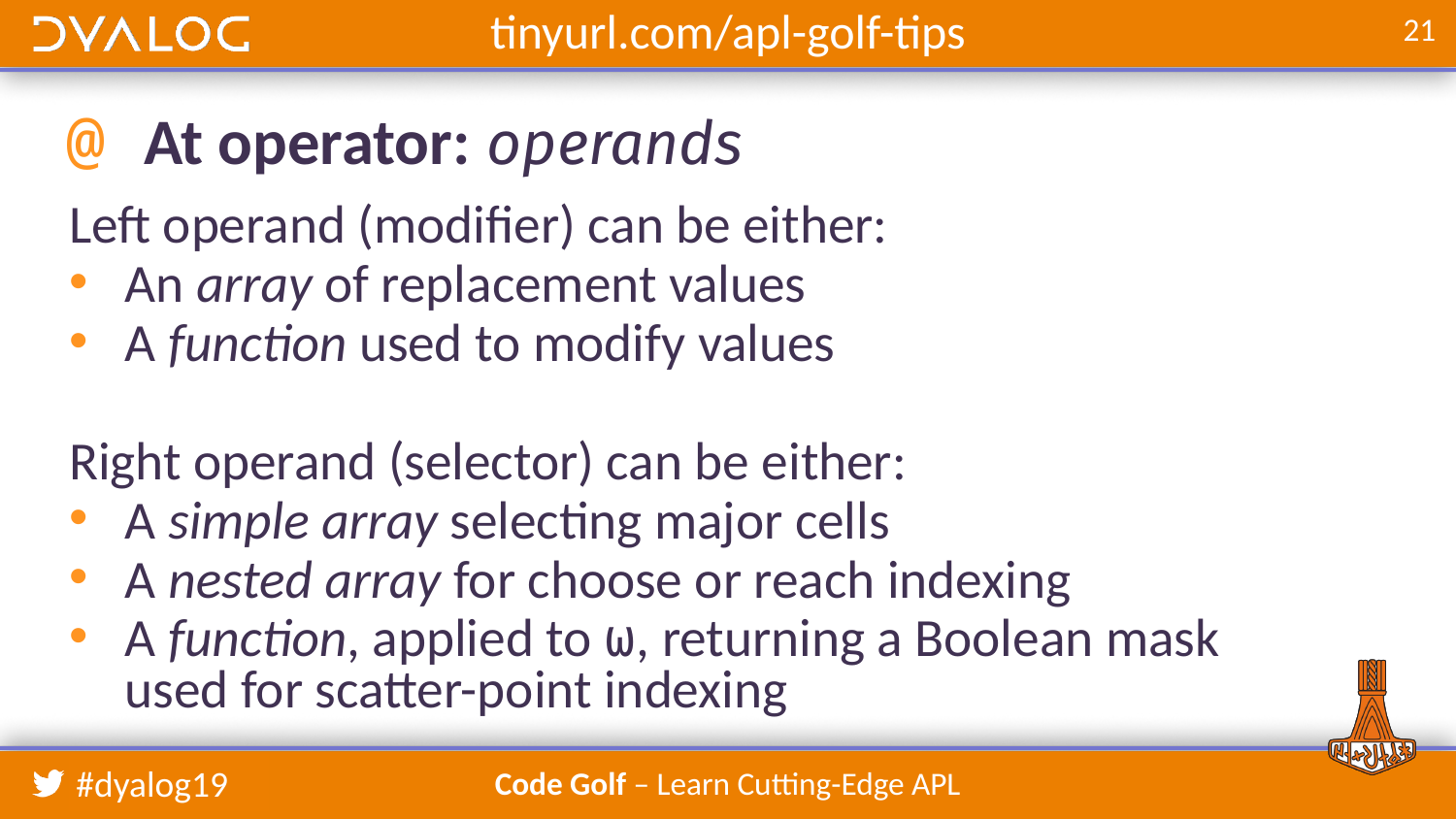

# @ At operator: operands
Left operand (modifier) can be either:
An array of replacement values
A function used to modify values

Right operand (selector) can be either:
A simple array selecting major cells
A nested array for choose or reach indexing
A function, applied to ⍵, returning a Boolean mask
used for scatter-point indexing